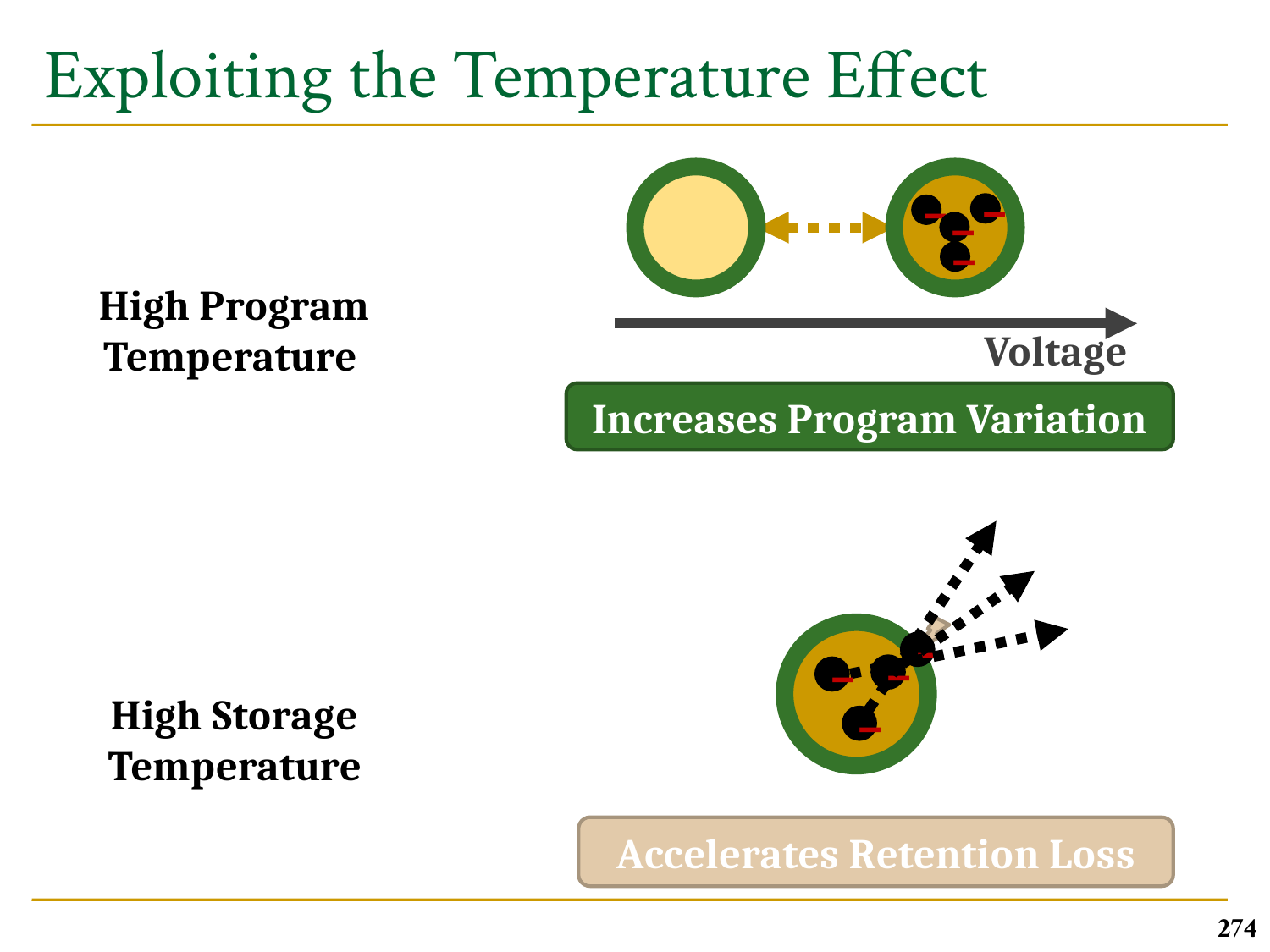

# Exploiting the Temperature Effect

–
–
–
–
–
–
–
High Program Temperature
Voltage
Increases Program Variation

–
–
–
High Storage Temperature
–
Accelerates Retention Loss
274